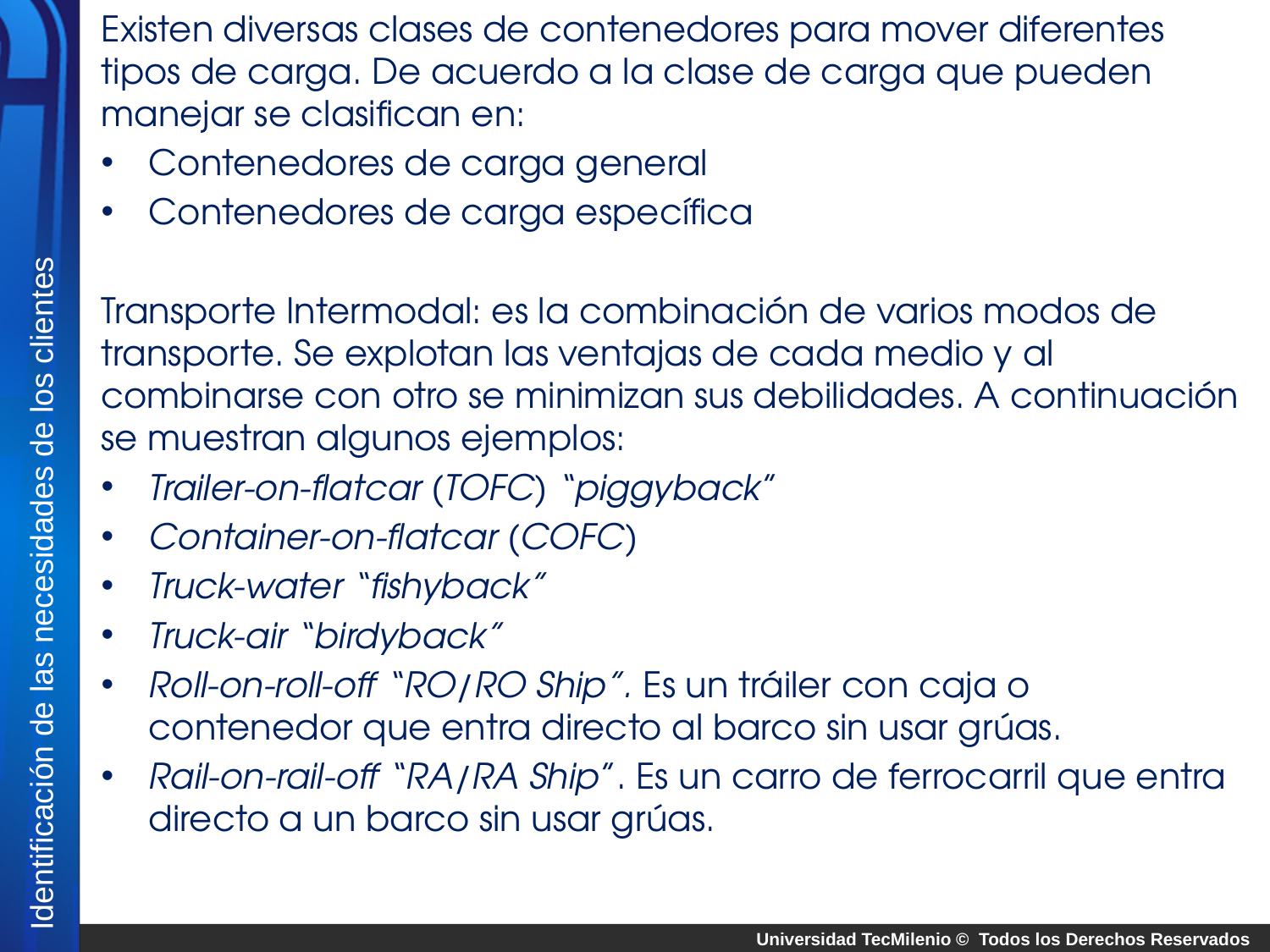

Existen diversas clases de contenedores para mover diferentes tipos de carga. De acuerdo a la clase de carga que pueden manejar se clasifican en:
Contenedores de carga general
Contenedores de carga específica

Transporte Intermodal: es la combinación de varios modos de transporte. Se explotan las ventajas de cada medio y al combinarse con otro se minimizan sus debilidades. A continuación se muestran algunos ejemplos:
Trailer-on-flatcar (TOFC) “piggyback”
Container-on-flatcar (COFC)
Truck-water “fishyback”
Truck-air “birdyback”
Roll-on-roll-off “RO/RO Ship”. Es un tráiler con caja o contenedor que entra directo al barco sin usar grúas.
Rail-on-rail-off “RA/RA Ship”. Es un carro de ferrocarril que entra directo a un barco sin usar grúas.

Identificación de las necesidades de los clientes